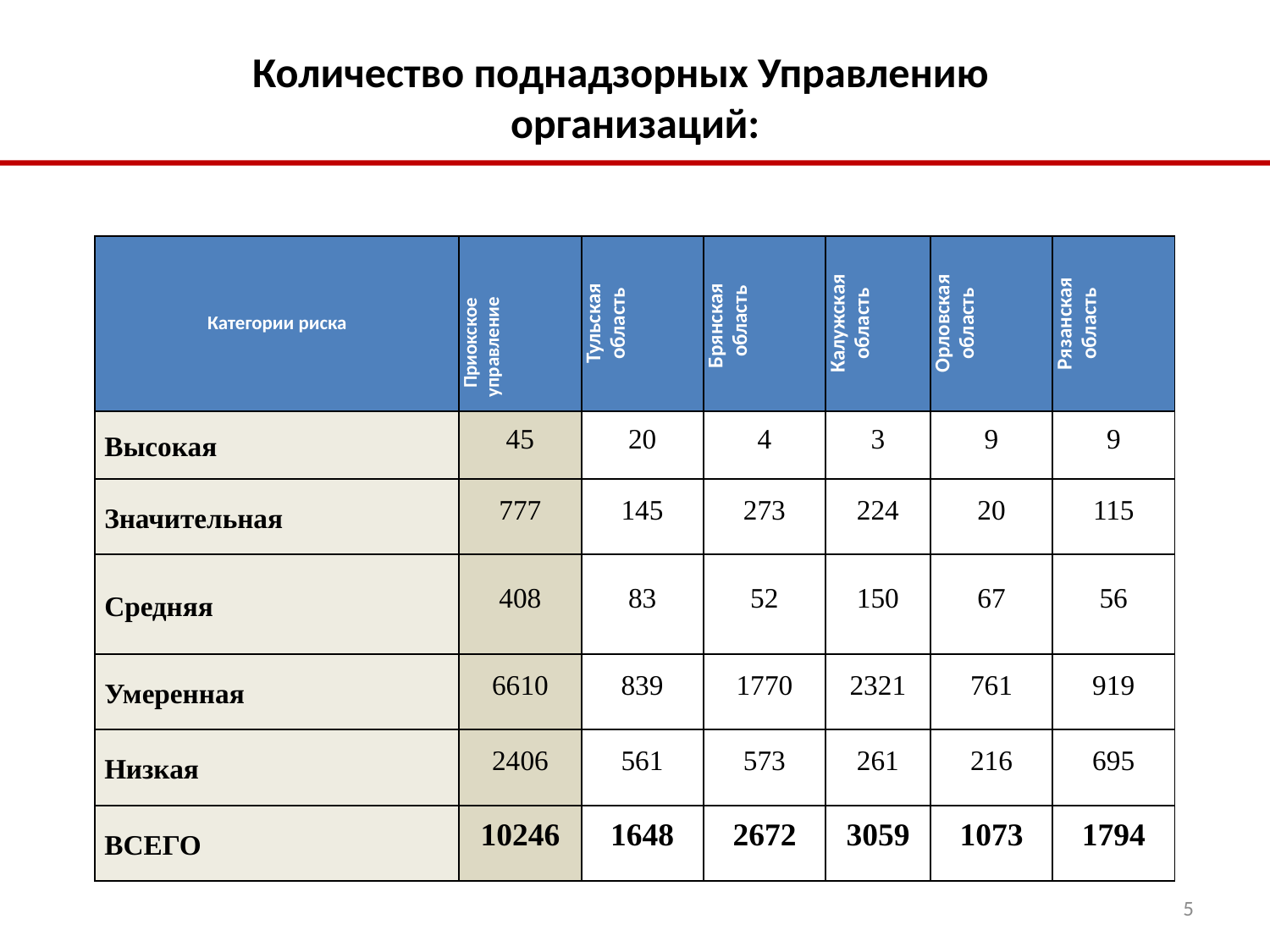

# Количество поднадзорных Управлению организаций:

| Категории риска | Приокское управление | Тульская область | Брянская область | Калужская область | Орловская область | Рязанская область |
| --- | --- | --- | --- | --- | --- | --- |
| Высокая | 45 | 20 | 4 | 3 | 9 | 9 |
| Значительная | 777 | 145 | 273 | 224 | 20 | 115 |
| Средняя | 408 | 83 | 52 | 150 | 67 | 56 |
| Умеренная | 6610 | 839 | 1770 | 2321 | 761 | 919 |
| Низкая | 2406 | 561 | 573 | 261 | 216 | 695 |
| ВСЕГО | 10246 | 1648 | 2672 | 3059 | 1073 | 1794 |
5